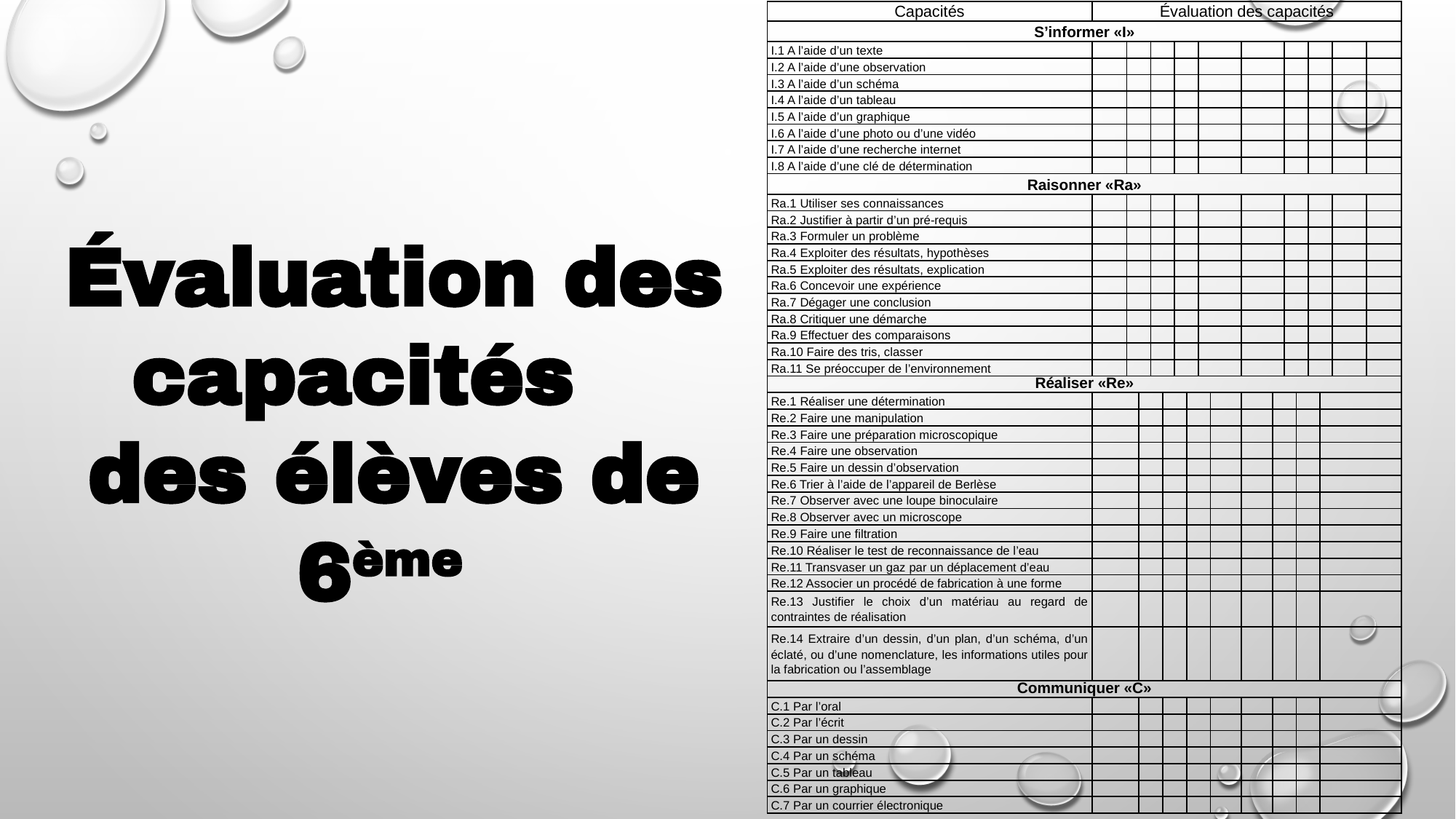

| Capacités | Évaluation des capacités |  |  |  |  |  |  |  |  |  |  |  |  |  |  |  |  |
| --- | --- | --- | --- | --- | --- | --- | --- | --- | --- | --- | --- | --- | --- | --- | --- | --- | --- |
| S’informer «I» |  |  |  |  |  |  |  |  |  |  |  |  |  |  |  |  |  |
| I.1 A l’aide d’un texte |  |  |  |  |  |  |  |  |  |  |  |  |  |  |  |  |  |
| I.2 A l’aide d’une observation |  |  |  |  |  |  |  |  |  |  |  |  |  |  |  |  |  |
| I.3 A l’aide d’un schéma |  |  |  |  |  |  |  |  |  |  |  |  |  |  |  |  |  |
| I.4 A l’aide d’un tableau |  |  |  |  |  |  |  |  |  |  |  |  |  |  |  |  |  |
| I.5 A l’aide d’un graphique |  |  |  |  |  |  |  |  |  |  |  |  |  |  |  |  |  |
| I.6 A l’aide d’une photo ou d’une vidéo |  |  |  |  |  |  |  |  |  |  |  |  |  |  |  |  |  |
| I.7 A l’aide d’une recherche internet |  |  |  |  |  |  |  |  |  |  |  |  |  |  |  |  |  |
| I.8 A l’aide d’une clé de détermination |  |  |  |  |  |  |  |  |  |  |  |  |  |  |  |  |  |
| Raisonner «Ra» |  |  |  |  |  |  |  |  |  |  |  |  |  |  |  |  |  |
| Ra.1 Utiliser ses connaissances |  |  |  |  |  |  |  |  |  |  |  |  |  |  |  |  |  |
| Ra.2 Justifier à partir d’un pré-requis |  |  |  |  |  |  |  |  |  |  |  |  |  |  |  |  |  |
| Ra.3 Formuler un problème |  |  |  |  |  |  |  |  |  |  |  |  |  |  |  |  |  |
| Ra.4 Exploiter des résultats, hypothèses |  |  |  |  |  |  |  |  |  |  |  |  |  |  |  |  |  |
| Ra.5 Exploiter des résultats, explication |  |  |  |  |  |  |  |  |  |  |  |  |  |  |  |  |  |
| Ra.6 Concevoir une expérience |  |  |  |  |  |  |  |  |  |  |  |  |  |  |  |  |  |
| Ra.7 Dégager une conclusion |  |  |  |  |  |  |  |  |  |  |  |  |  |  |  |  |  |
| Ra.8 Critiquer une démarche |  |  |  |  |  |  |  |  |  |  |  |  |  |  |  |  |  |
| Ra.9 Effectuer des comparaisons |  |  |  |  |  |  |  |  |  |  |  |  |  |  |  |  |  |
| Ra.10 Faire des tris, classer |  |  |  |  |  |  |  |  |  |  |  |  |  |  |  |  |  |
| Ra.11 Se préoccuper de l’environnement |  |  |  |  |  |  |  |  |  |  |  |  |  |  |  |  |  |
| Réaliser «Re» |  |  |  |  |  |  |  |  |  |  |  |  |  |  |  |  |  |
| Re.1 Réaliser une détermination |  |  |  |  |  |  |  |  |  |  |  |  |  |  |  |  |  |
| Re.2 Faire une manipulation |  |  |  |  |  |  |  |  |  |  |  |  |  |  |  |  |  |
| Re.3 Faire une préparation microscopique |  |  |  |  |  |  |  |  |  |  |  |  |  |  |  |  |  |
| Re.4 Faire une observation |  |  |  |  |  |  |  |  |  |  |  |  |  |  |  |  |  |
| Re.5 Faire un dessin d’observation |  |  |  |  |  |  |  |  |  |  |  |  |  |  |  |  |  |
| Re.6 Trier à l’aide de l’appareil de Berlèse |  |  |  |  |  |  |  |  |  |  |  |  |  |  |  |  |  |
| Re.7 Observer avec une loupe binoculaire |  |  |  |  |  |  |  |  |  |  |  |  |  |  |  |  |  |
| Re.8 Observer avec un microscope |  |  |  |  |  |  |  |  |  |  |  |  |  |  |  |  |  |
| Re.9 Faire une filtration |  |  |  |  |  |  |  |  |  |  |  |  |  |  |  |  |  |
| Re.10 Réaliser le test de reconnaissance de l’eau |  |  |  |  |  |  |  |  |  |  |  |  |  |  |  |  |  |
| Re.11 Transvaser un gaz par un déplacement d’eau |  |  |  |  |  |  |  |  |  |  |  |  |  |  |  |  |  |
| Re.12 Associer un procédé de fabrication à une forme |  |  |  |  |  |  |  |  |  |  |  |  |  |  |  |  |  |
| Re.13 Justifier le choix d’un matériau au regard de contraintes de réalisation |  |  |  |  |  |  |  |  |  |  |  |  |  |  |  |  |  |
| Re.14 Extraire d’un dessin, d’un plan, d’un schéma, d’un éclaté, ou d’une nomenclature, les informations utiles pour la fabrication ou l’assemblage |  |  |  |  |  |  |  |  |  |  |  |  |  |  |  |  |  |
| Communiquer «C» |  |  |  |  |  |  |  |  |  |  |  |  |  |  |  |  |  |
| C.1 Par l’oral |  |  |  |  |  |  |  |  |  |  |  |  |  |  |  |  |  |
| C.2 Par l’écrit |  |  |  |  |  |  |  |  |  |  |  |  |  |  |  |  |  |
| C.3 Par un dessin |  |  |  |  |  |  |  |  |  |  |  |  |  |  |  |  |  |
| C.4 Par un schéma |  |  |  |  |  |  |  |  |  |  |  |  |  |  |  |  |  |
| C.5 Par un tableau |  |  |  |  |  |  |  |  |  |  |  |  |  |  |  |  |  |
| C.6 Par un graphique |  |  |  |  |  |  |  |  |  |  |  |  |  |  |  |  |  |
| C.7 Par un courrier électronique |  |  |  |  |  |  |  |  |  |  |  |  |  |  |  |  |  |
Évaluation des capacités    des élèves de 6ème